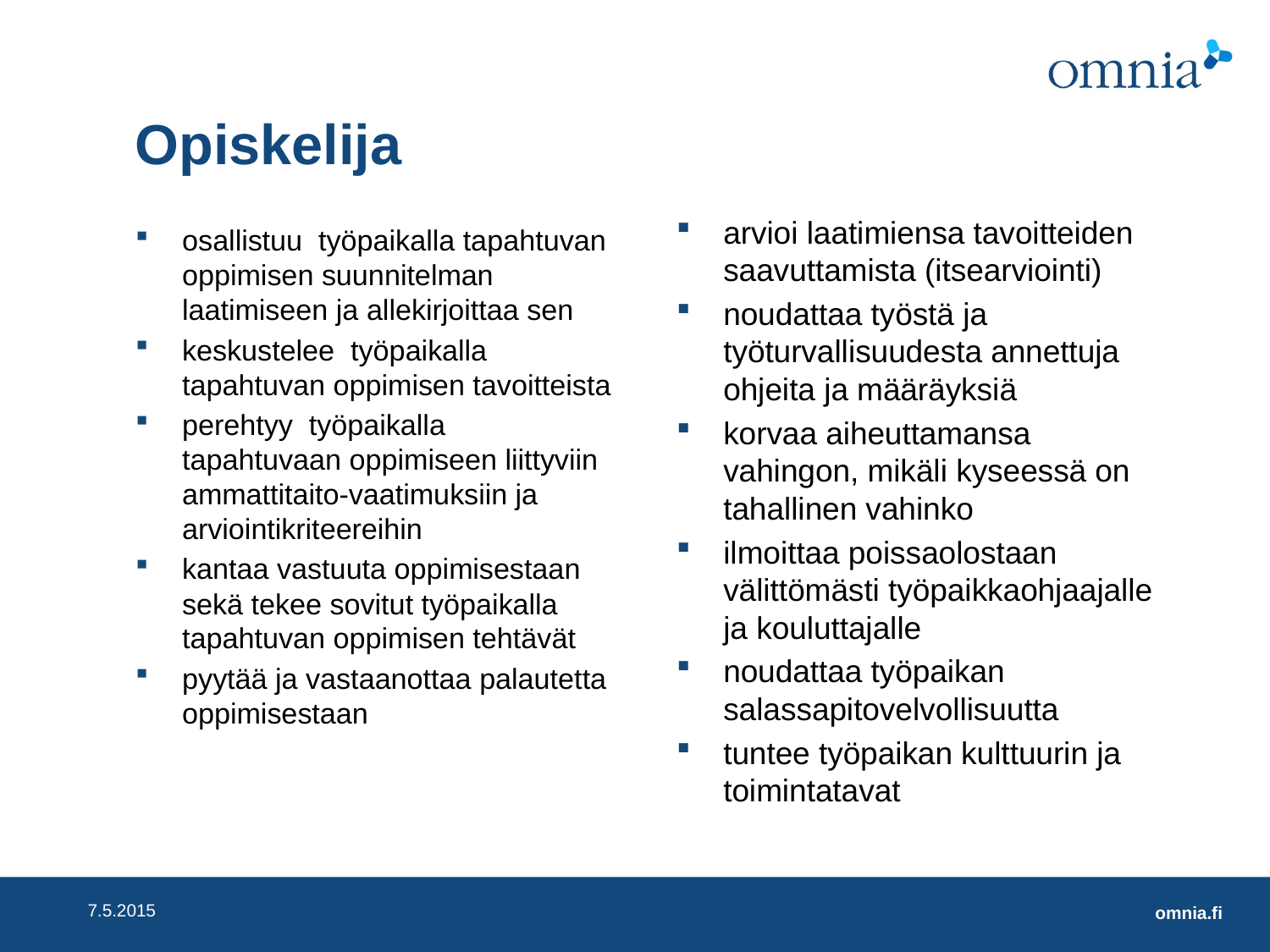

# Opiskelija
arvioi laatimiensa tavoitteiden saavuttamista (itsearviointi)
noudattaa työstä ja työturvallisuudesta annettuja ohjeita ja määräyksiä
korvaa aiheuttamansa vahingon, mikäli kyseessä on tahallinen vahinko
ilmoittaa poissaolostaan välittömästi työpaikkaohjaajalle ja kouluttajalle
noudattaa työpaikan salassapitovelvollisuutta
tuntee työpaikan kulttuurin ja toimintatavat

osallistuu  työpaikalla tapahtuvan oppimisen suunnitelman laatimiseen ja allekirjoittaa sen
keskustelee  työpaikalla tapahtuvan oppimisen tavoitteista
perehtyy  työpaikalla tapahtuvaan oppimiseen liittyviin ammattitaito-vaatimuksiin ja arviointikriteereihin
kantaa vastuuta oppimisestaan sekä tekee sovitut työpaikalla tapahtuvan oppimisen tehtävät
pyytää ja vastaanottaa palautetta oppimisestaan

7.5.2015